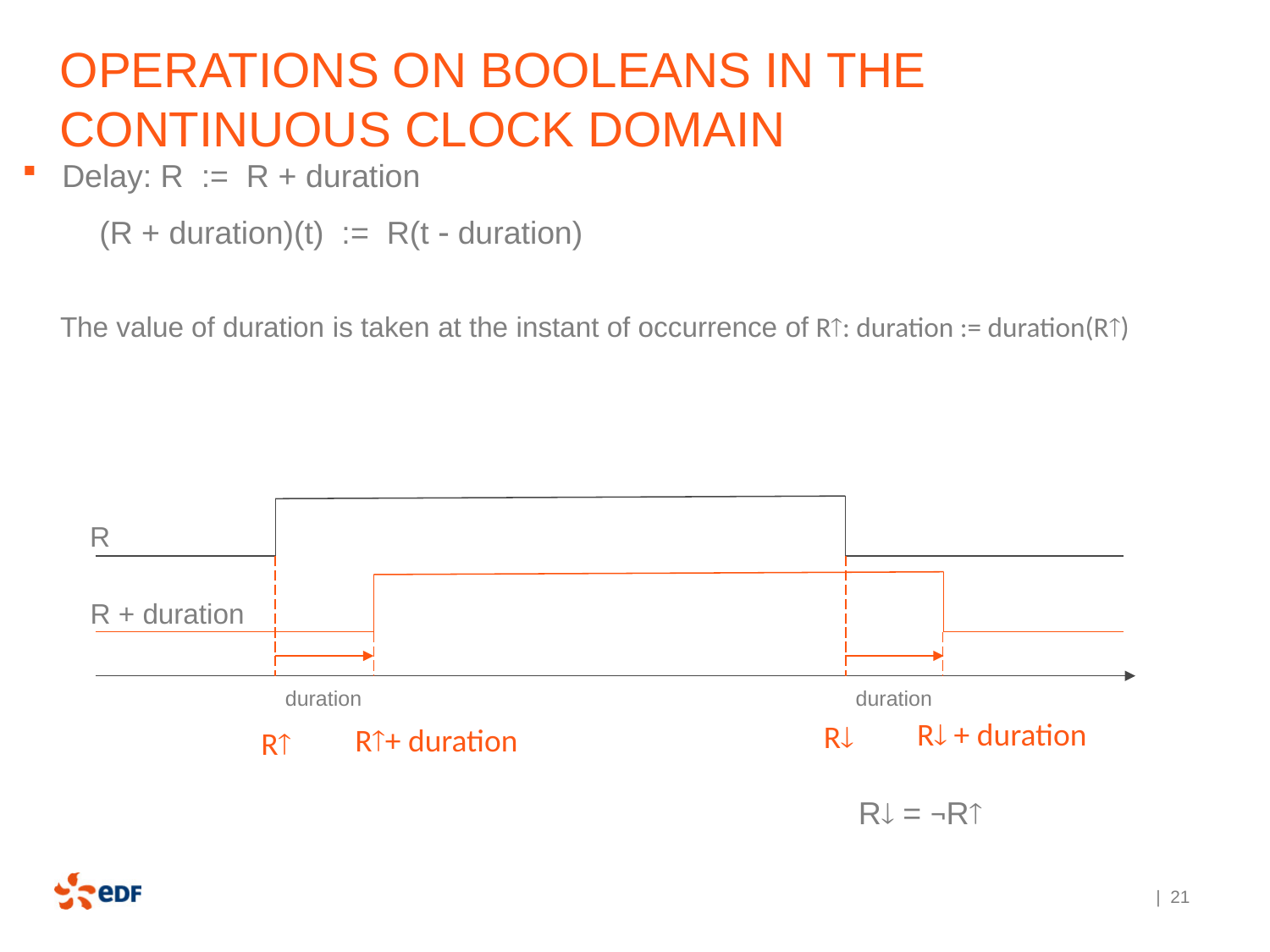

# Operations on Booleans in the continuous clock domain
Delay: R  :=  R + duration
(R + duration)(t)  :=  R(t − duration)
The value of duration is taken at the instant of occurrence of R↑: duration := duration(R↑)
R
R + duration
duration
duration
R↓ + duration
R↓
R↑+ duration
R↑
R↓ = ¬R↑